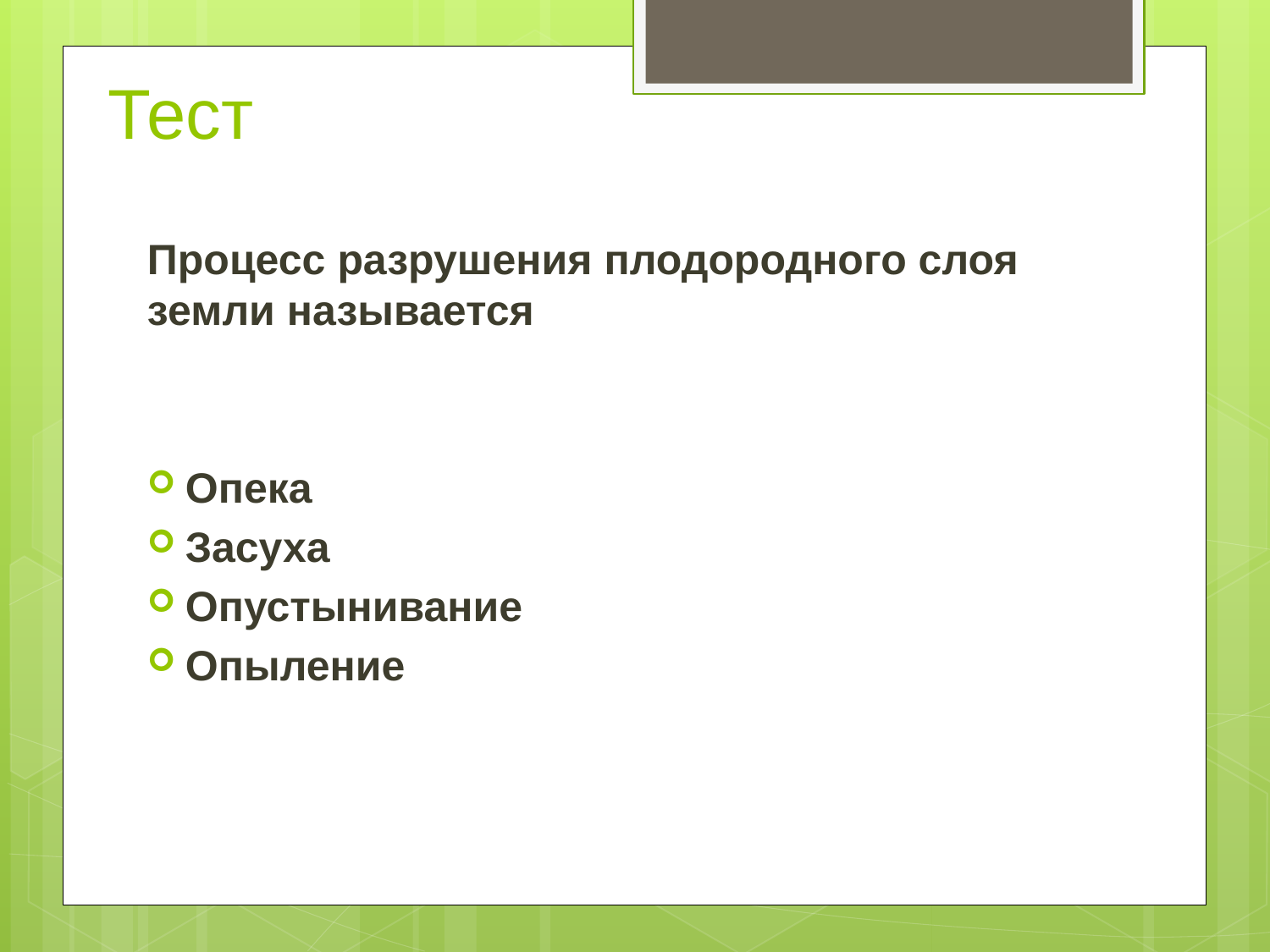

# Тест
Процесс разрушения плодородного слоя земли называется

Опека
Засуха
Опустынивание
Опыление